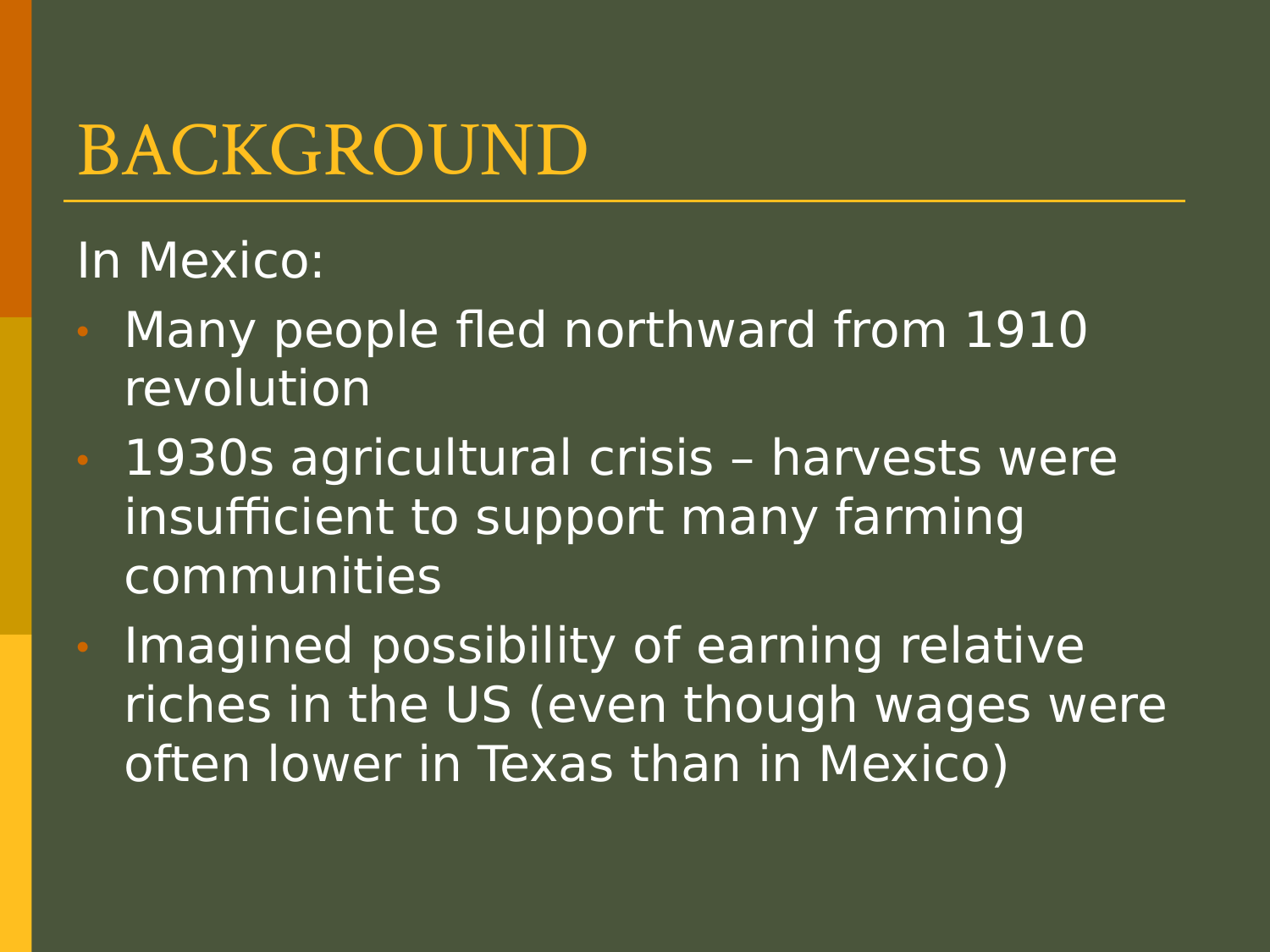

# BACKGROUND
In Mexico:
Many people fled northward from 1910 revolution
1930s agricultural crisis – harvests were insufficient to support many farming communities
Imagined possibility of earning relative riches in the US (even though wages were often lower in Texas than in Mexico)